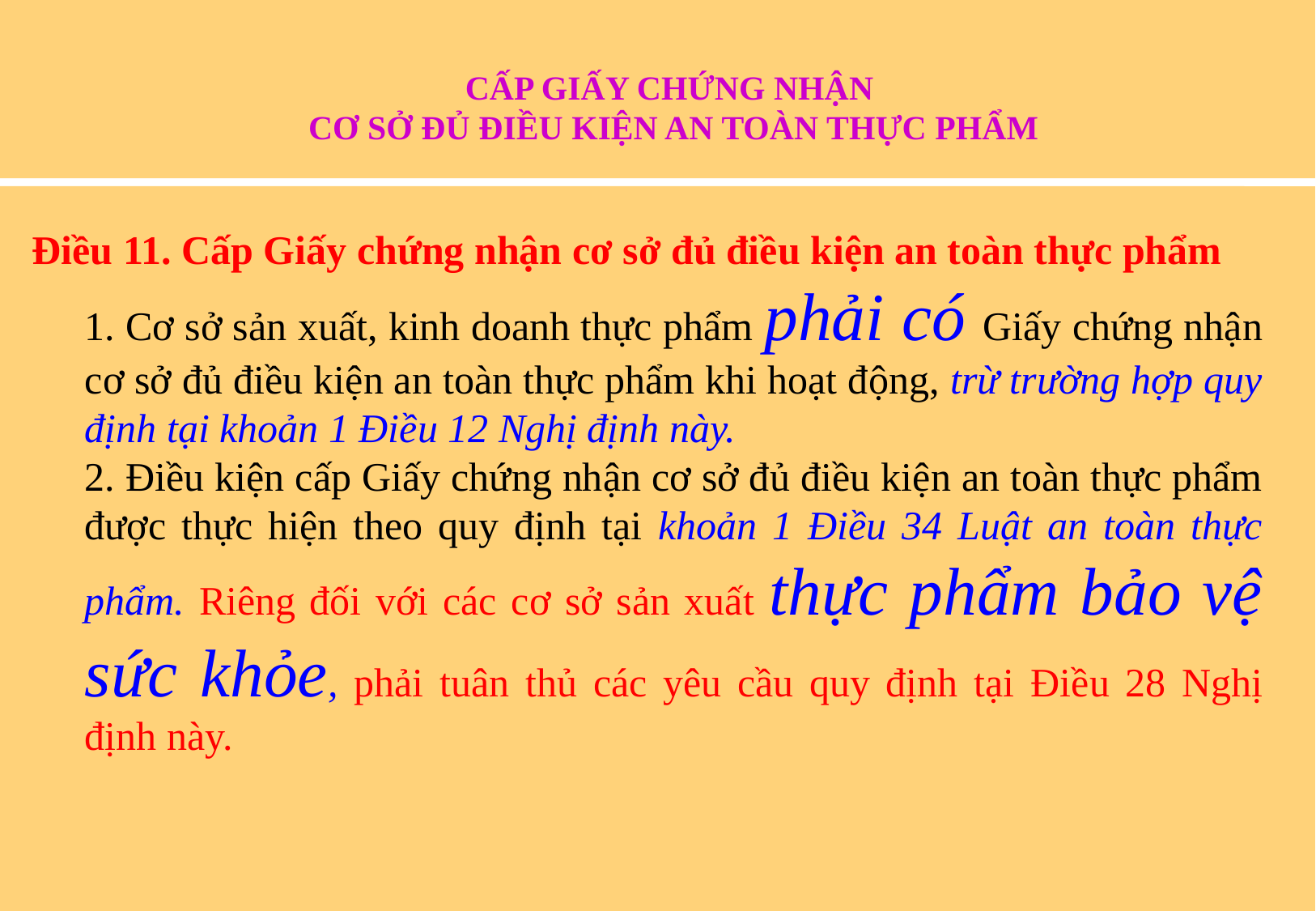

CẤP GIẤY CHỨNG NHẬN
CƠ SỞ ĐỦ ĐIỀU KIỆN AN TOÀN THỰC PHẨM

Điều 11. Cấp Giấy chứng nhận cơ sở đủ điều kiện an toàn thực phẩm
	1. Cơ sở sản xuất, kinh doanh thực phẩm phải có Giấy chứng nhận cơ sở đủ điều kiện an toàn thực phẩm khi hoạt động, trừ trường hợp quy định tại khoản 1 Điều 12 Nghị định này.
	2. Điều kiện cấp Giấy chứng nhận cơ sở đủ điều kiện an toàn thực phẩm được thực hiện theo quy định tại khoản 1 Điều 34 Luật an toàn thực phẩm. Riêng đối với các cơ sở sản xuất thực phẩm bảo vệ sức khỏe, phải tuân thủ các yêu cầu quy định tại Điều 28 Nghị định này.